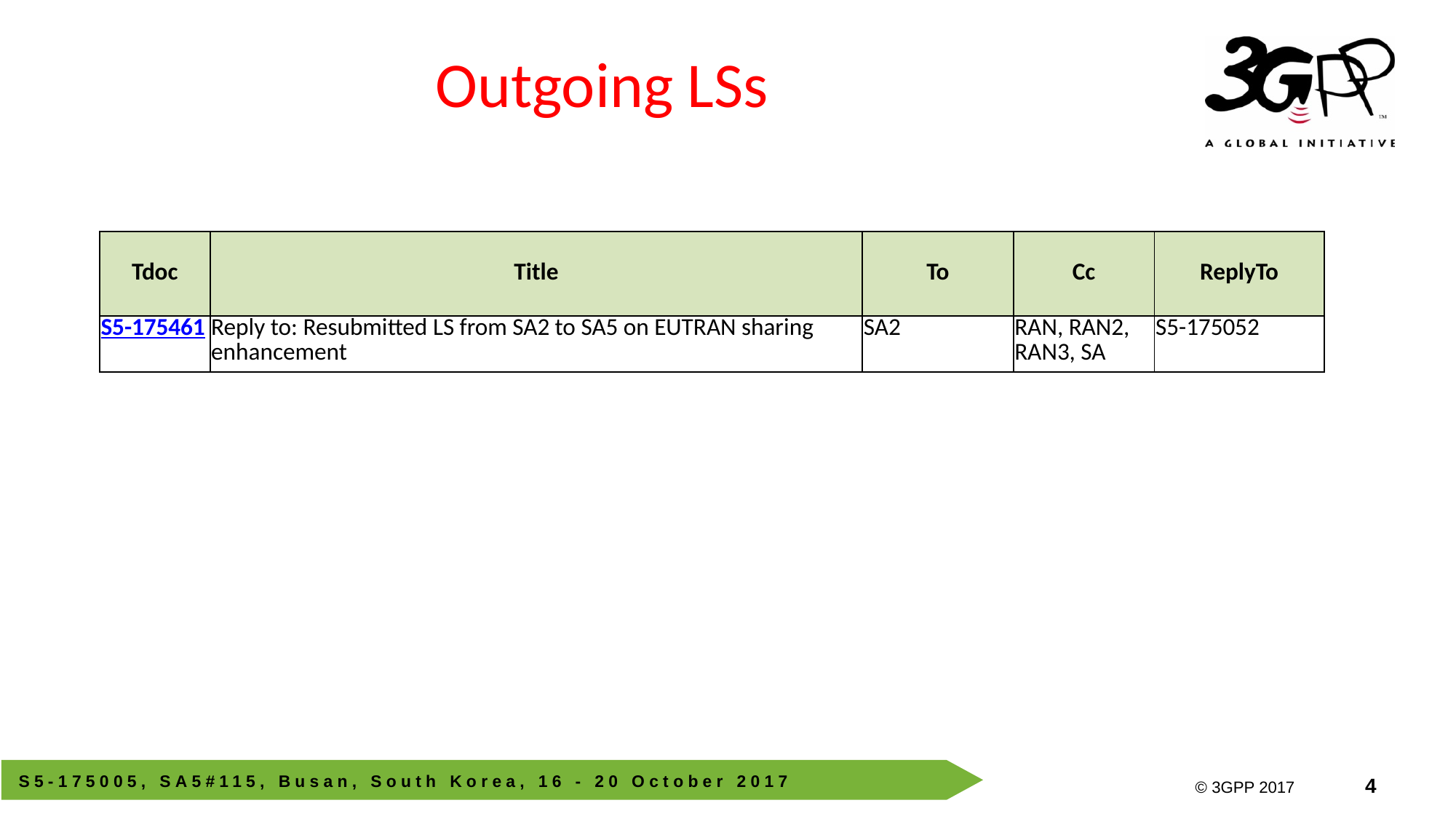

# Outgoing LSs
| Tdoc | Title | To | Cc | ReplyTo |
| --- | --- | --- | --- | --- |
| S5-175461 | Reply to: Resubmitted LS from SA2 to SA5 on EUTRAN sharing enhancement | SA2 | RAN, RAN2, RAN3, SA | S5-175052 |